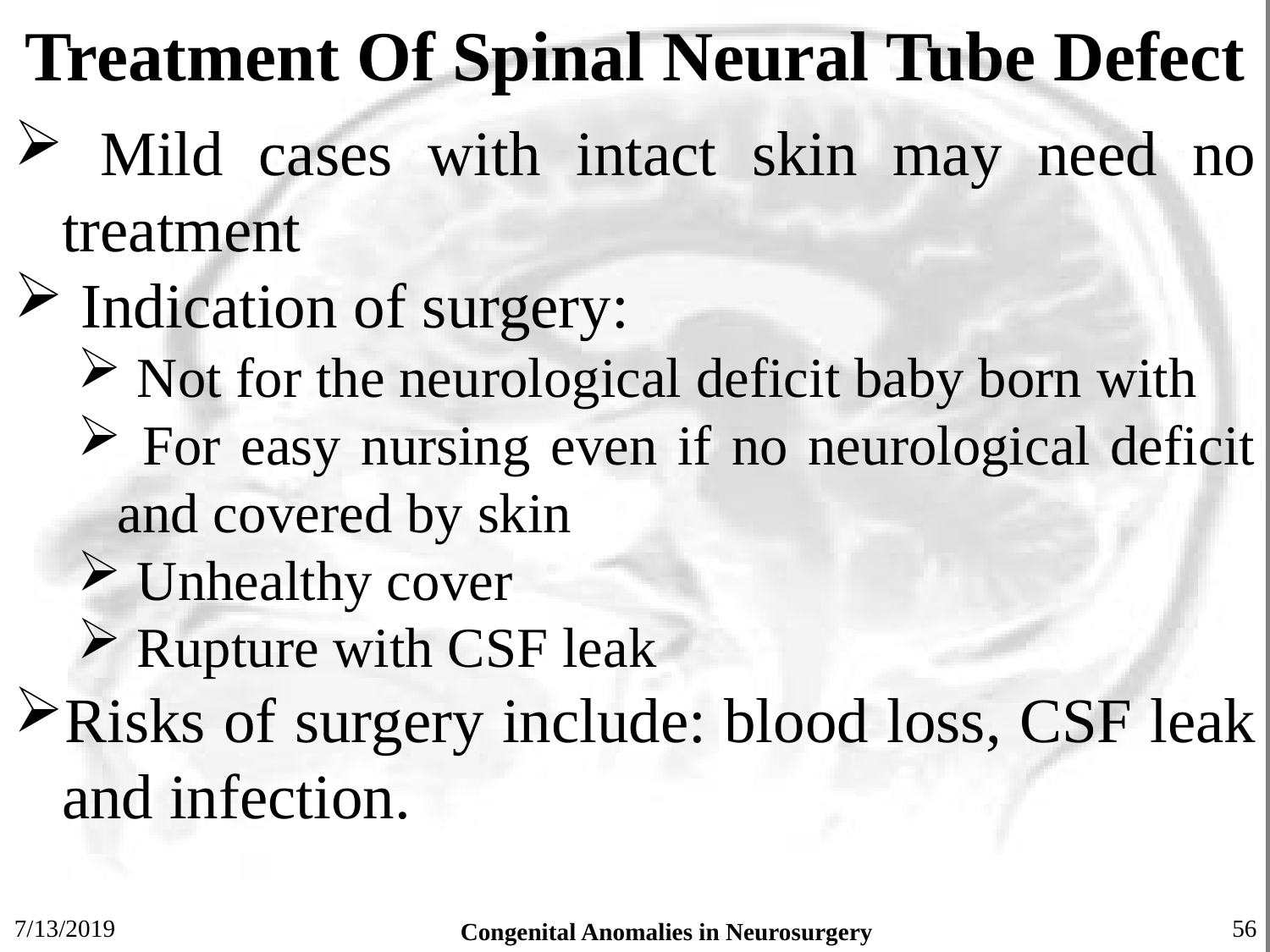

# Treatment Of Spinal Neural Tube Defect
 Mild cases with intact skin may need no treatment
 Indication of surgery:
 Not for the neurological deficit baby born with
 For easy nursing even if no neurological deficit and covered by skin
 Unhealthy cover
 Rupture with CSF leak
Risks of surgery include: blood loss, CSF leak and infection.

7/13/2019
Congenital Anomalies in Neurosurgery
56